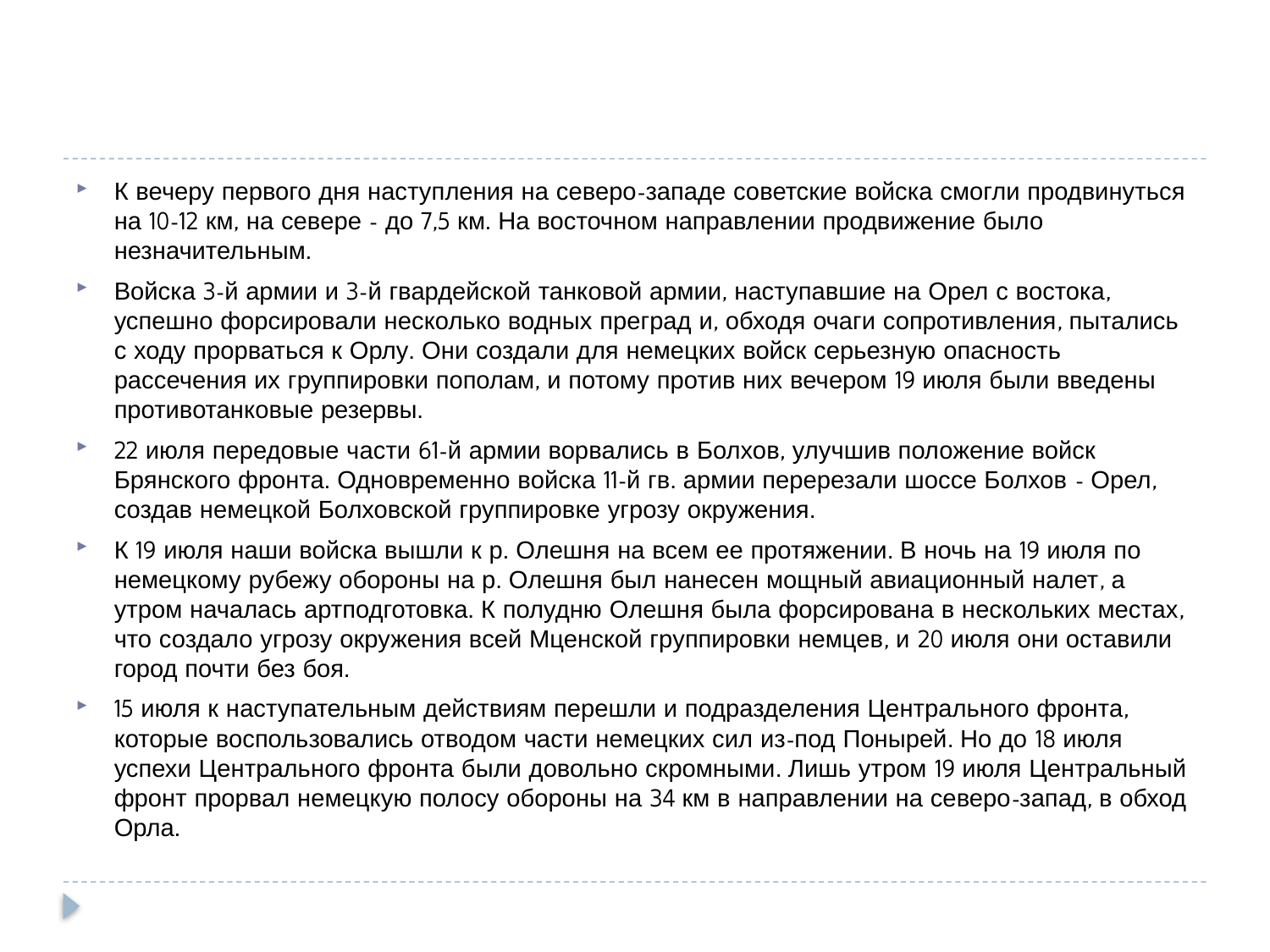

#
К вечеру первого дня наступления на северо-западе советские войска смогли продвинуться на 10-12 км, на севере - до 7,5 км. На восточном направлении продвижение было незначительным.
Войска 3-й армии и 3-й гвардейской танковой армии, наступавшие на Орел с востока, успешно форсировали несколько водных преград и, обходя очаги сопротивления, пытались с ходу прорваться к Орлу. Они создали для немецких войск серьезную опасность рассечения их группировки пополам, и потому против них вечером 19 июля были введены противотанковые резервы.
22 июля передовые части 61-й армии ворвались в Болхов, улучшив положение войск Брянского фронта. Одновременно войска 11-й гв. армии перерезали шоссе Болхов - Орел, создав немецкой Болховской группировке угрозу окружения.
К 19 июля наши войска вышли к р. Олешня на всем ее протяжении. В ночь на 19 июля по немецкому рубежу обороны на р. Олешня был нанесен мощный авиационный налет, а утром началась артподготовка. К полудню Олешня была форсирована в нескольких местах, что создало угрозу окружения всей Мценской группировки немцев, и 20 июля они оставили город почти без боя.
15 июля к наступательным действиям перешли и подразделения Центрального фронта, которые воспользовались отводом части немецких сил из-под Понырей. Но до 18 июля успехи Центрального фронта были довольно скромными. Лишь утром 19 июля Центральный фронт прорвал немецкую полосу обороны на 34 км в направлении на северо-запад, в обход Орла.